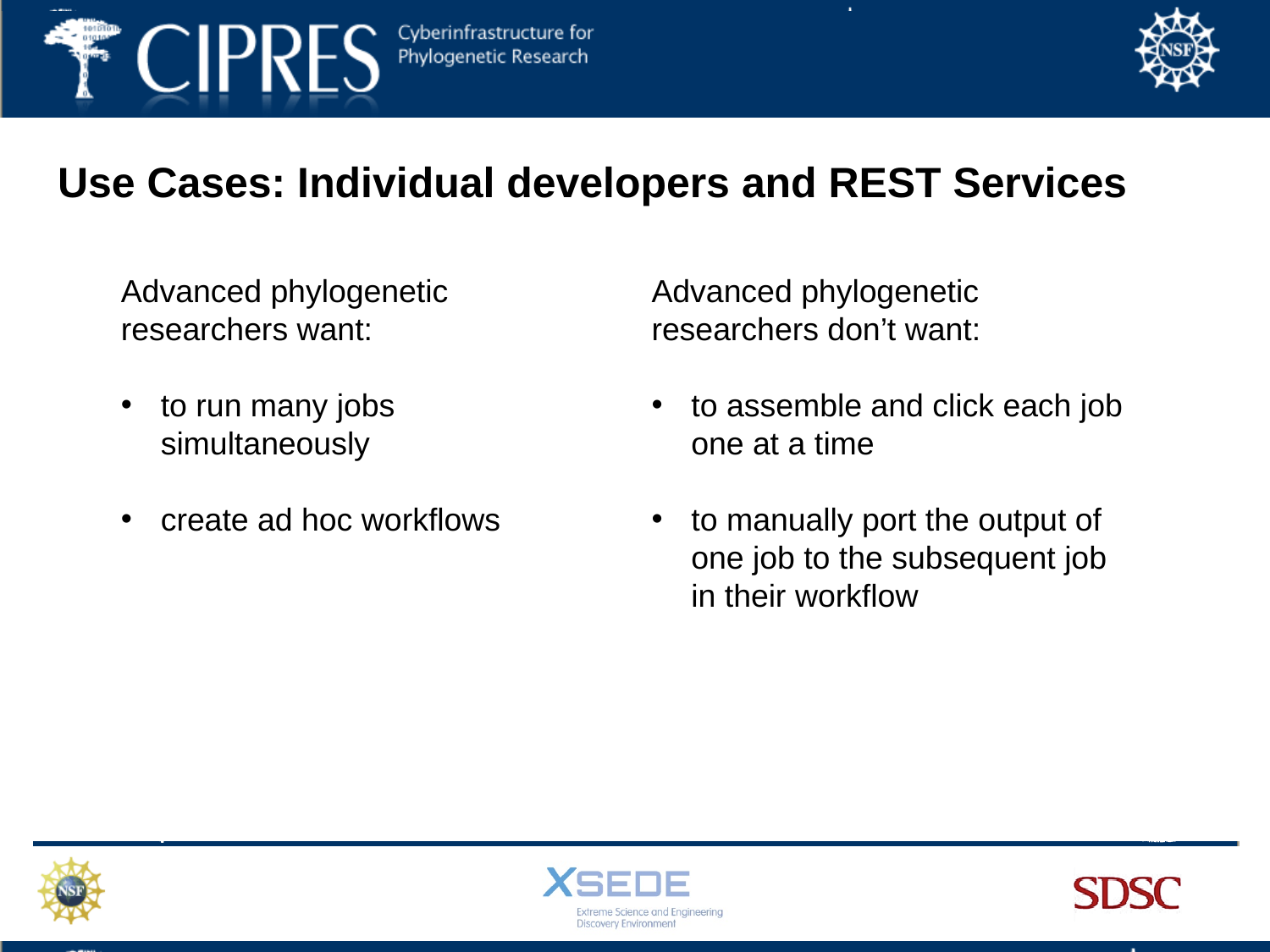

Use Cases: Individual developers and REST Services
Advanced phylogenetic researchers want:

to run many jobs simultaneously

create ad hoc workflows

Advanced phylogenetic researchers don’t want:

to assemble and click each job one at a time

to manually port the output of one job to the subsequent job in their workflow